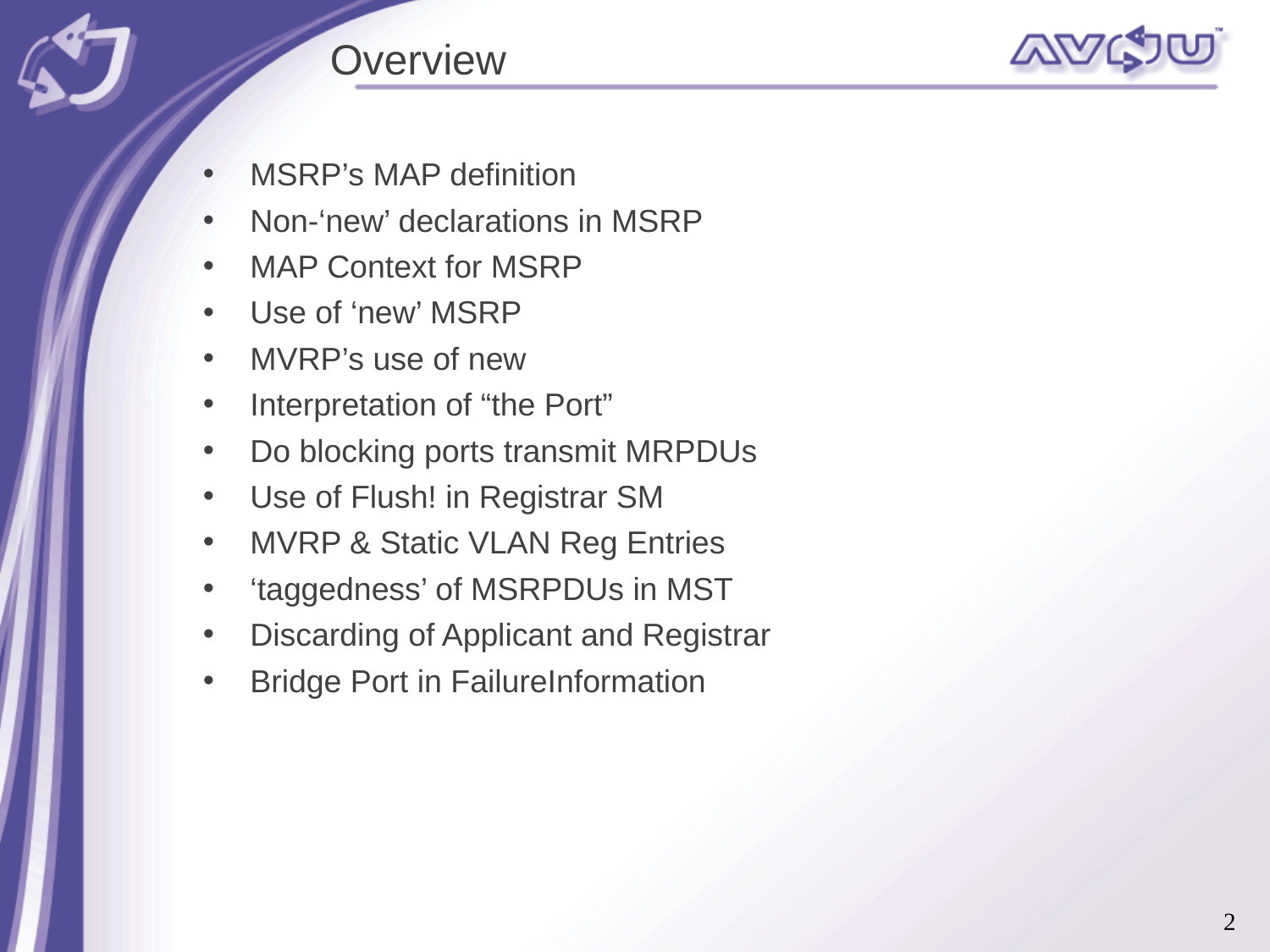

Overview
MSRP’s MAP definition
Non-‘new’ declarations in MSRP
MAP Context for MSRP
Use of ‘new’ MSRP
MVRP’s use of new
Interpretation of “the Port”
Do blocking ports transmit MRPDUs
Use of Flush! in Registrar SM
MVRP & Static VLAN Reg Entries
‘taggedness’ of MSRPDUs in MST
Discarding of Applicant and Registrar
Bridge Port in FailureInformation

2